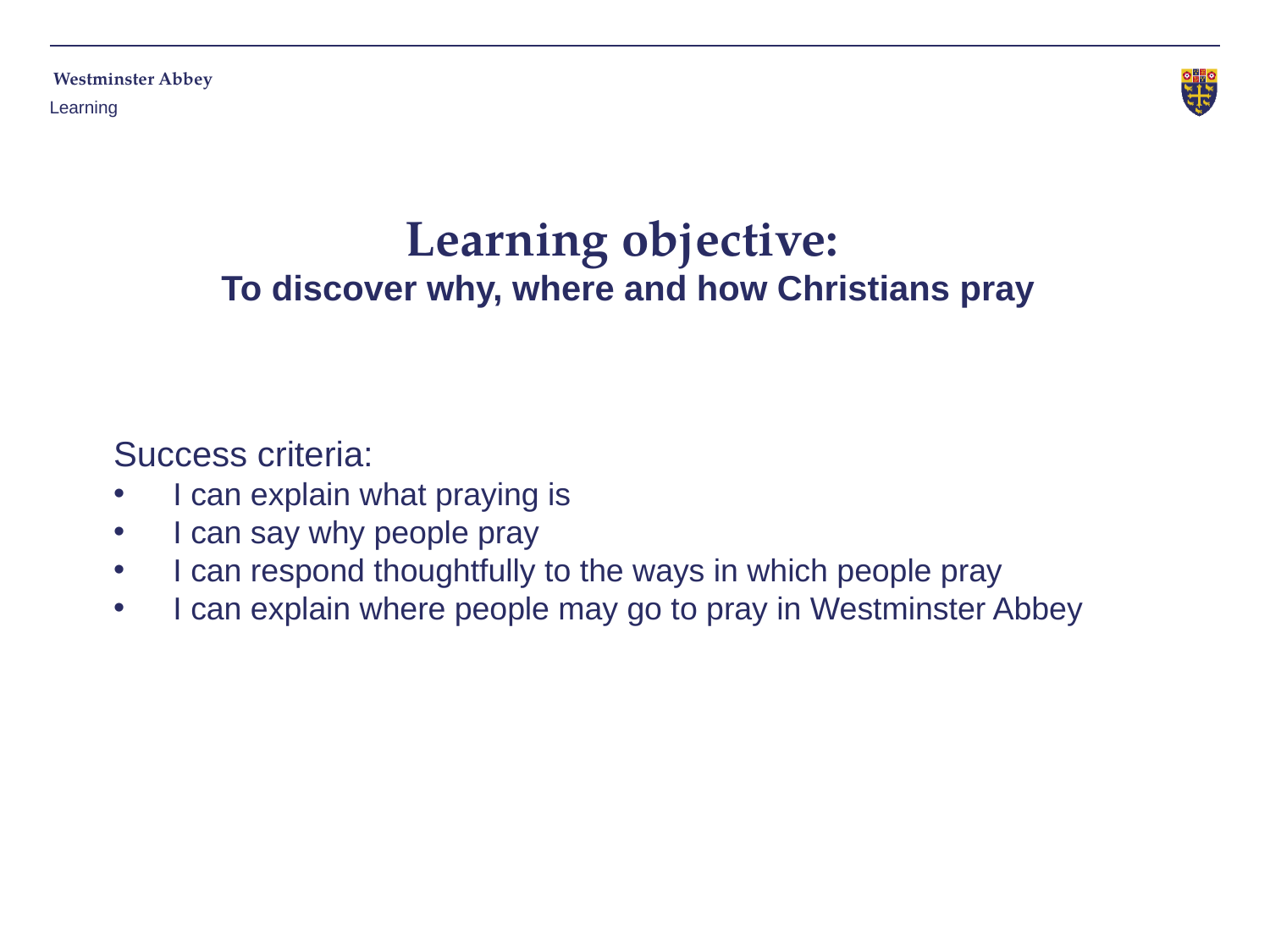

Learning
Learning objective:
To discover why, where and how Christians pray
Success criteria:
I can explain what praying is
I can say why people pray
I can respond thoughtfully to the ways in which people pray
I can explain where people may go to pray in Westminster Abbey